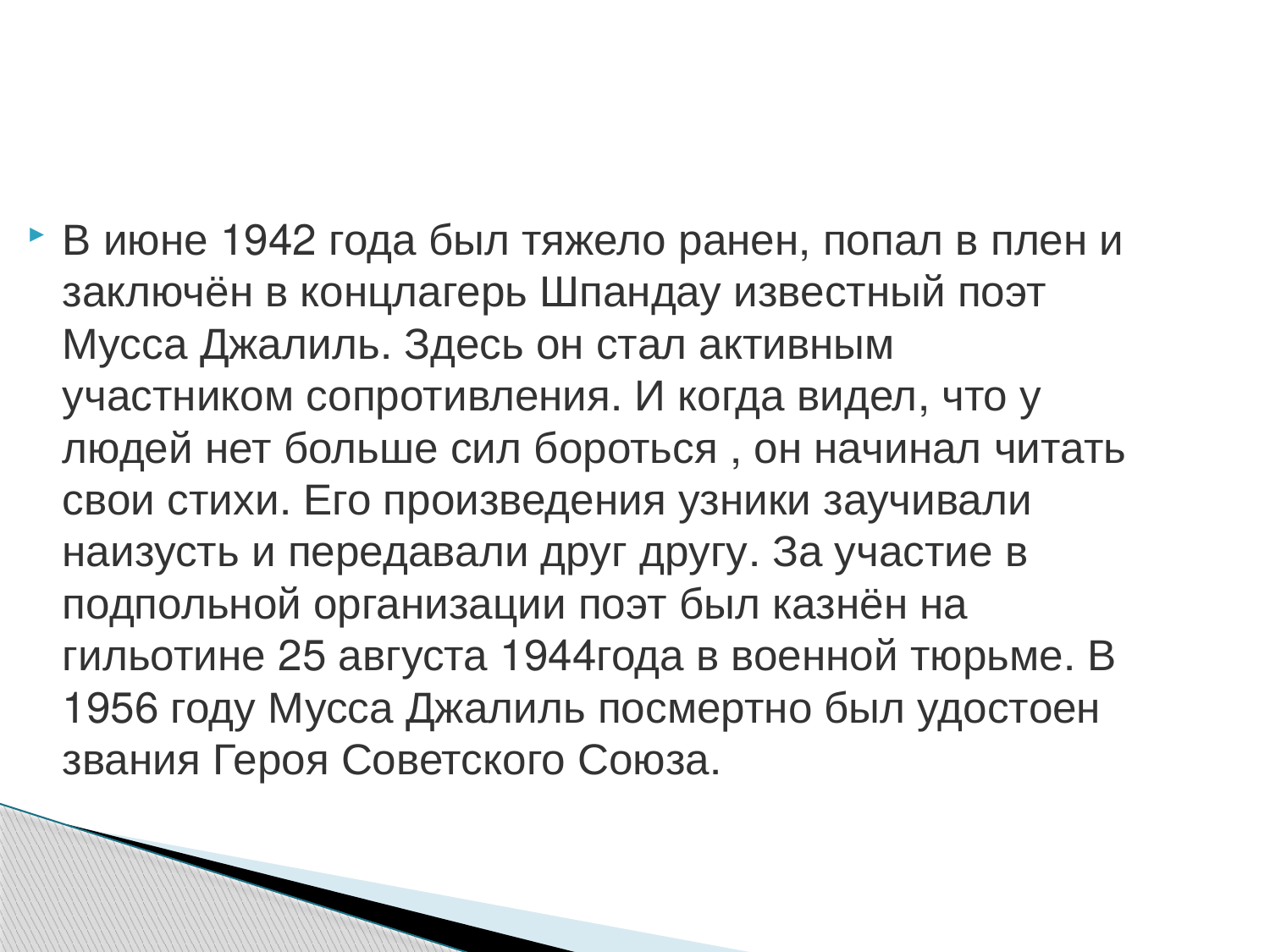

В июне 1942 года был тяжело ранен, попал в плен и заключён в концлагерь Шпандау известный поэт Мусса Джалиль. Здесь он стал активным участником сопротивления. И когда видел, что у людей нет больше сил бороться , он начинал читать свои стихи. Его произведения узники заучивали наизусть и передавали друг другу. За участие в подпольной организации поэт был казнён на гильотине 25 августа 1944года в военной тюрьме. В 1956 году Мусса Джалиль посмертно был удостоен звания Героя Советского Союза.